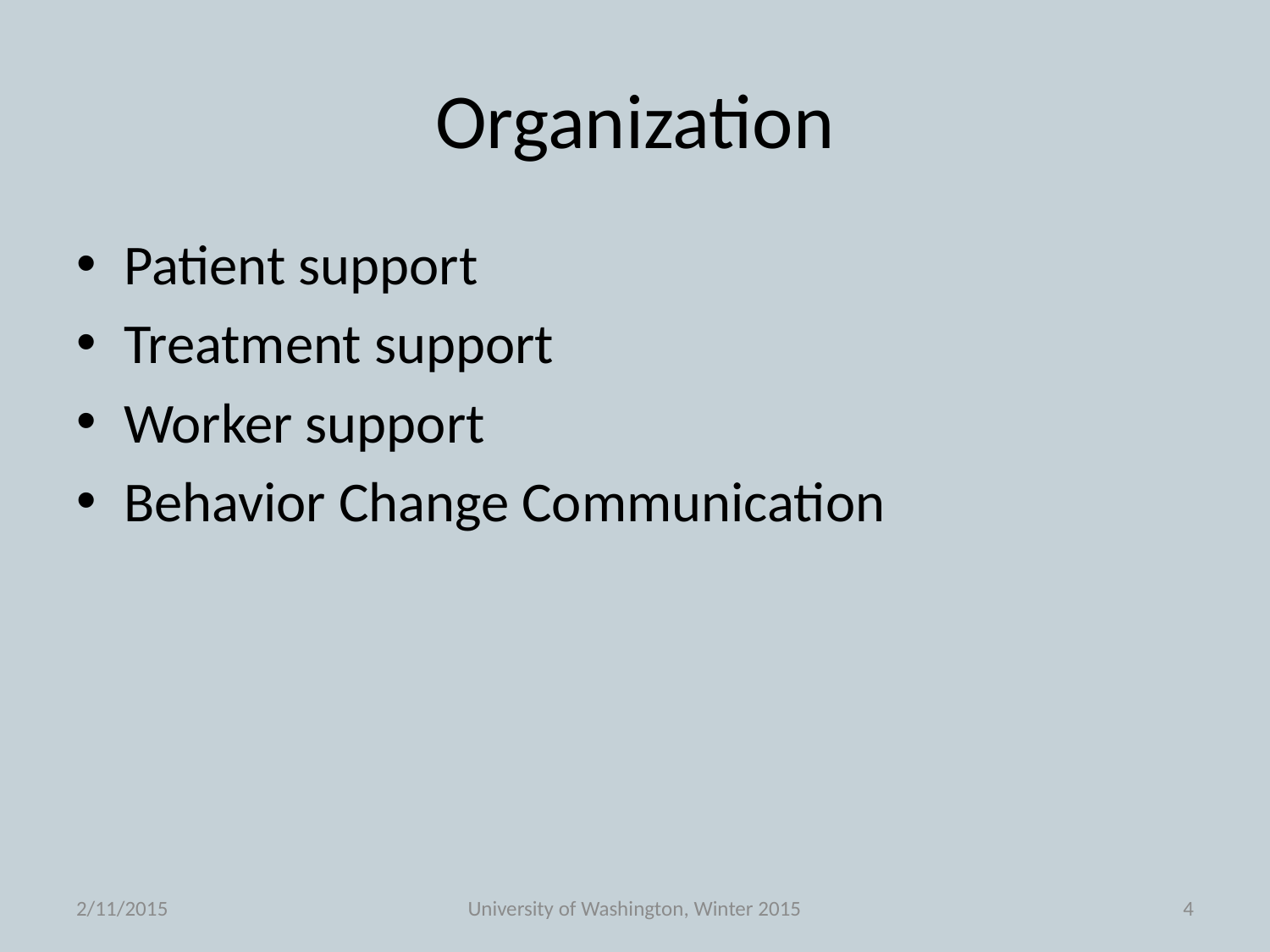

# Organization
Patient support
Treatment support
Worker support
Behavior Change Communication
2/11/2015
University of Washington, Winter 2015
4